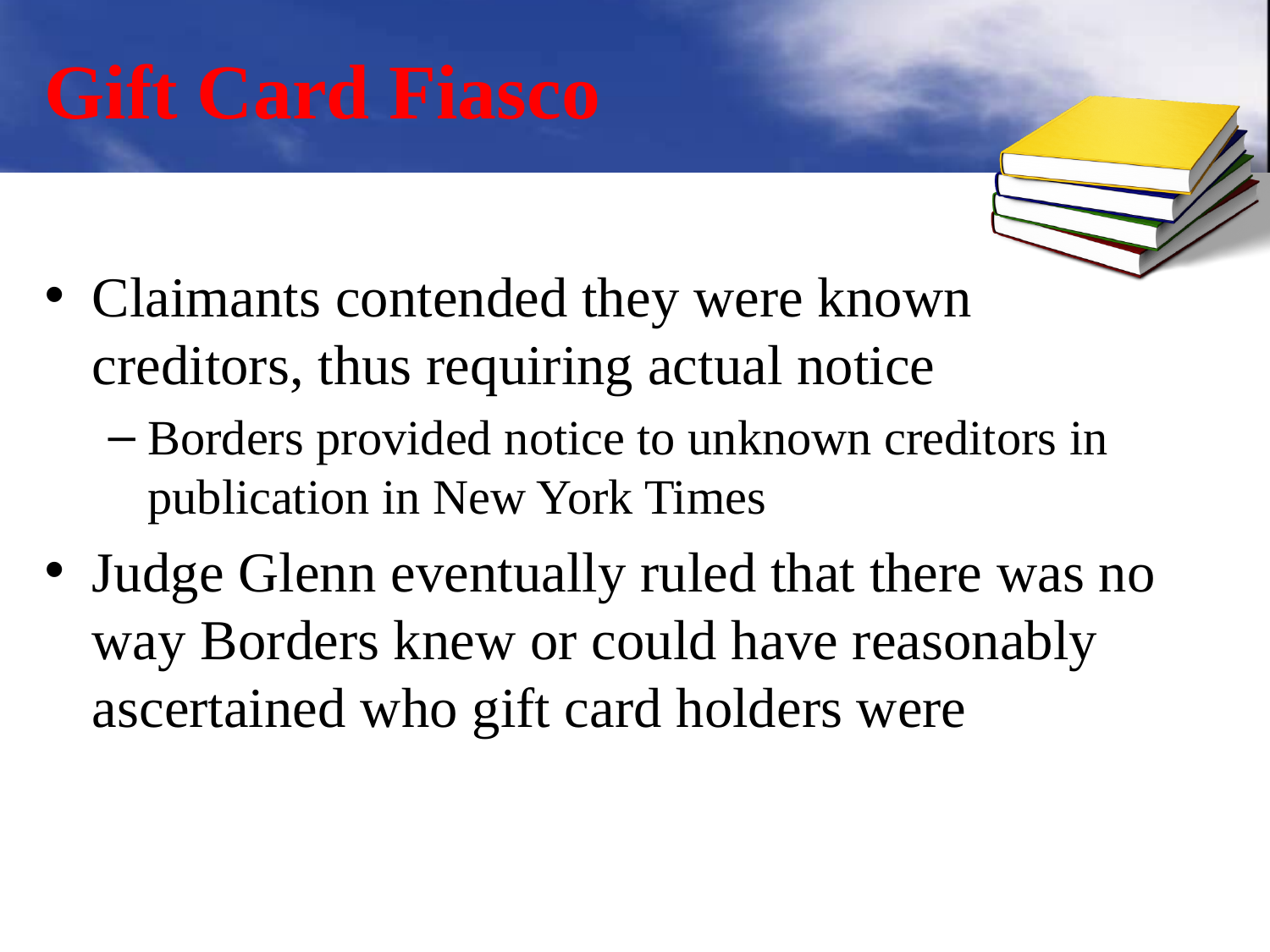

# Gift Card Fiasco
Claimants contended they were known creditors, thus requiring actual notice
Borders provided notice to unknown creditors in publication in New York Times
Judge Glenn eventually ruled that there was no way Borders knew or could have reasonably ascertained who gift card holders were